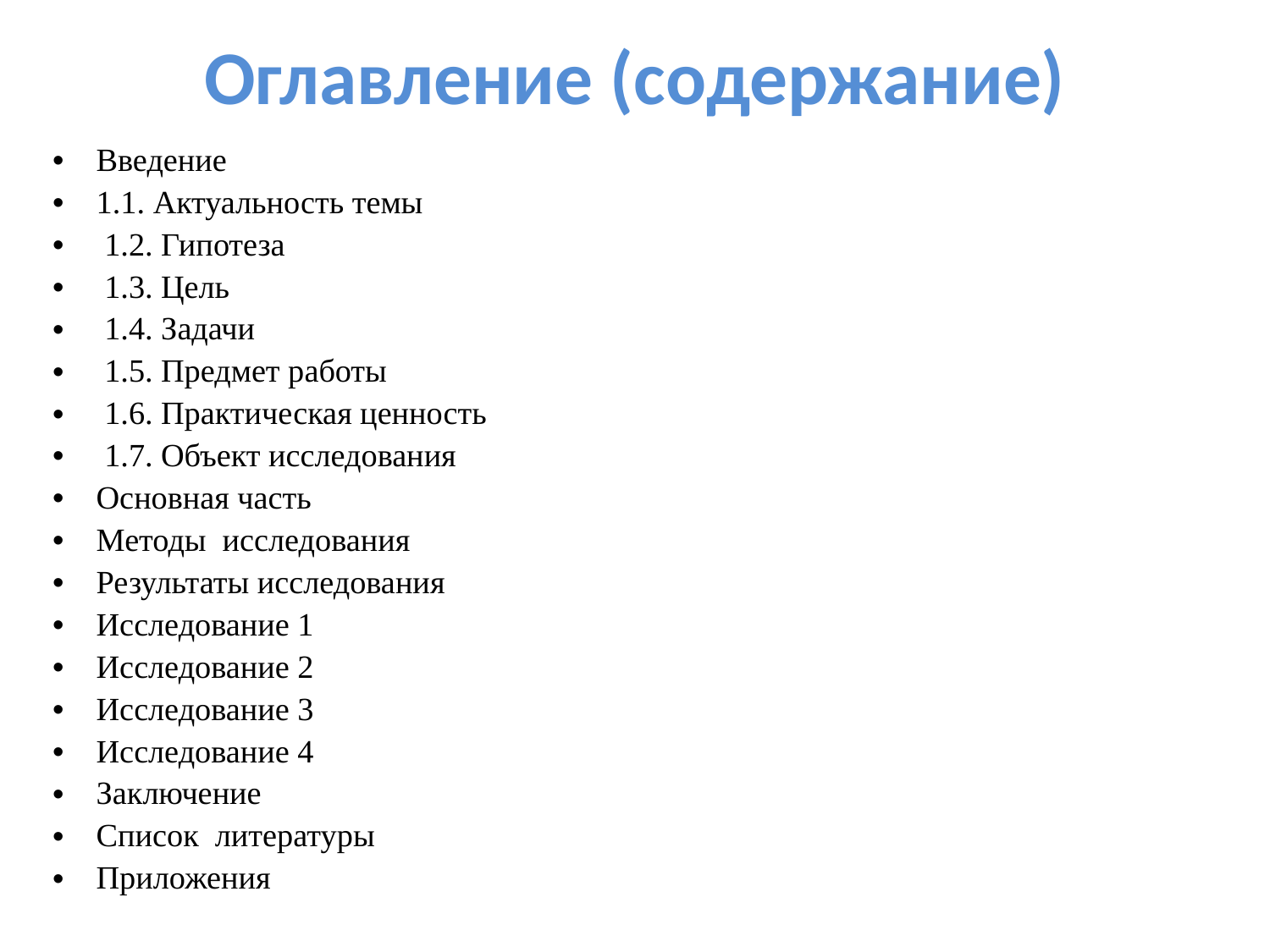

# Оглавление (содержание)
Введение
1.1. Актуальность темы
 1.2. Гипотеза
 1.3. Цель
 1.4. Задачи
 1.5. Предмет работы
 1.6. Практическая ценность
 1.7. Объект исследования
Основная часть
Методы  исследования
Результаты исследования
Исследование 1
Исследование 2
Исследование 3
Исследование 4
Заключение
Список  литературы
Приложения